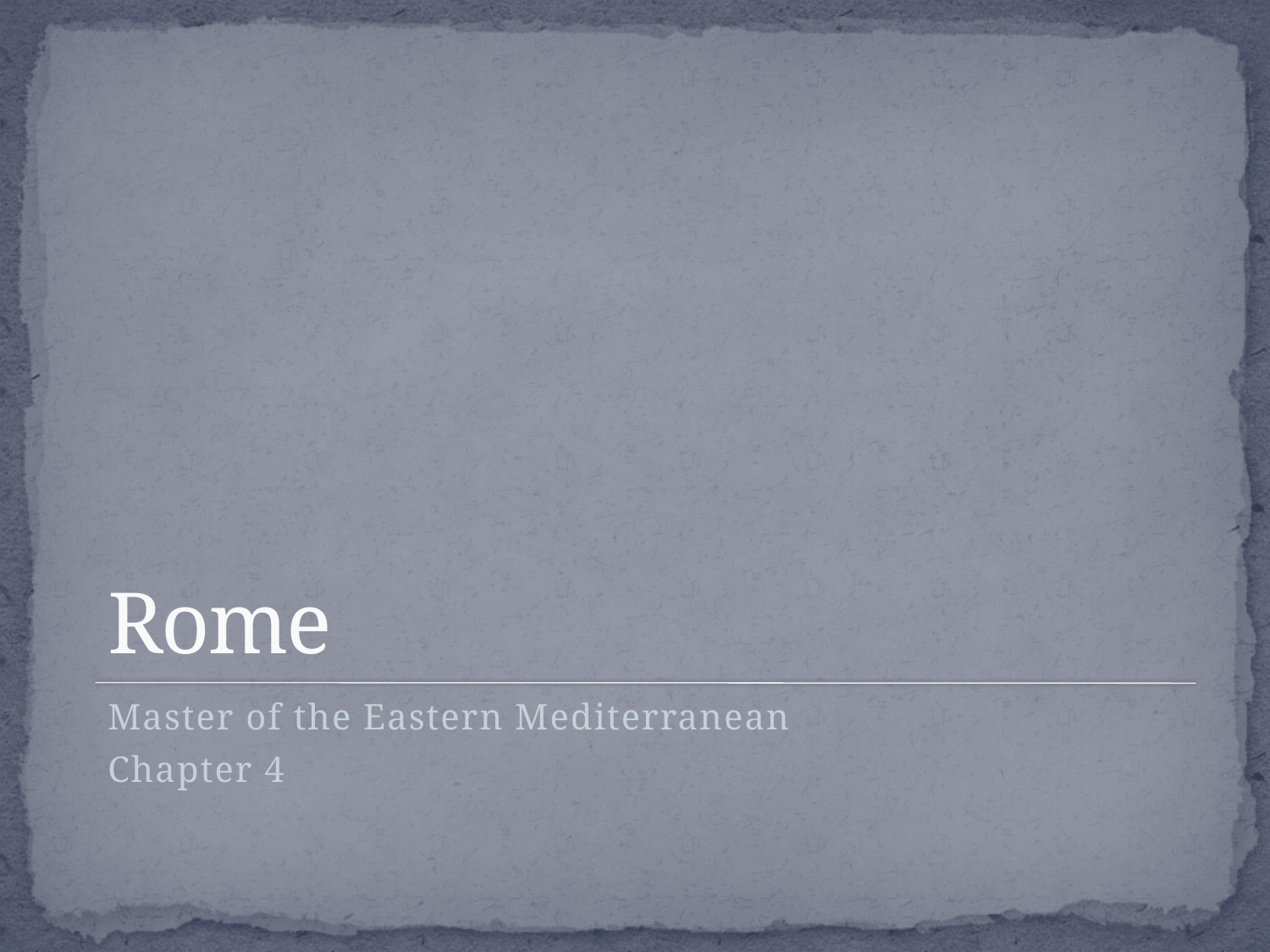

# Rome
Master of the Eastern Mediterranean
Chapter 4